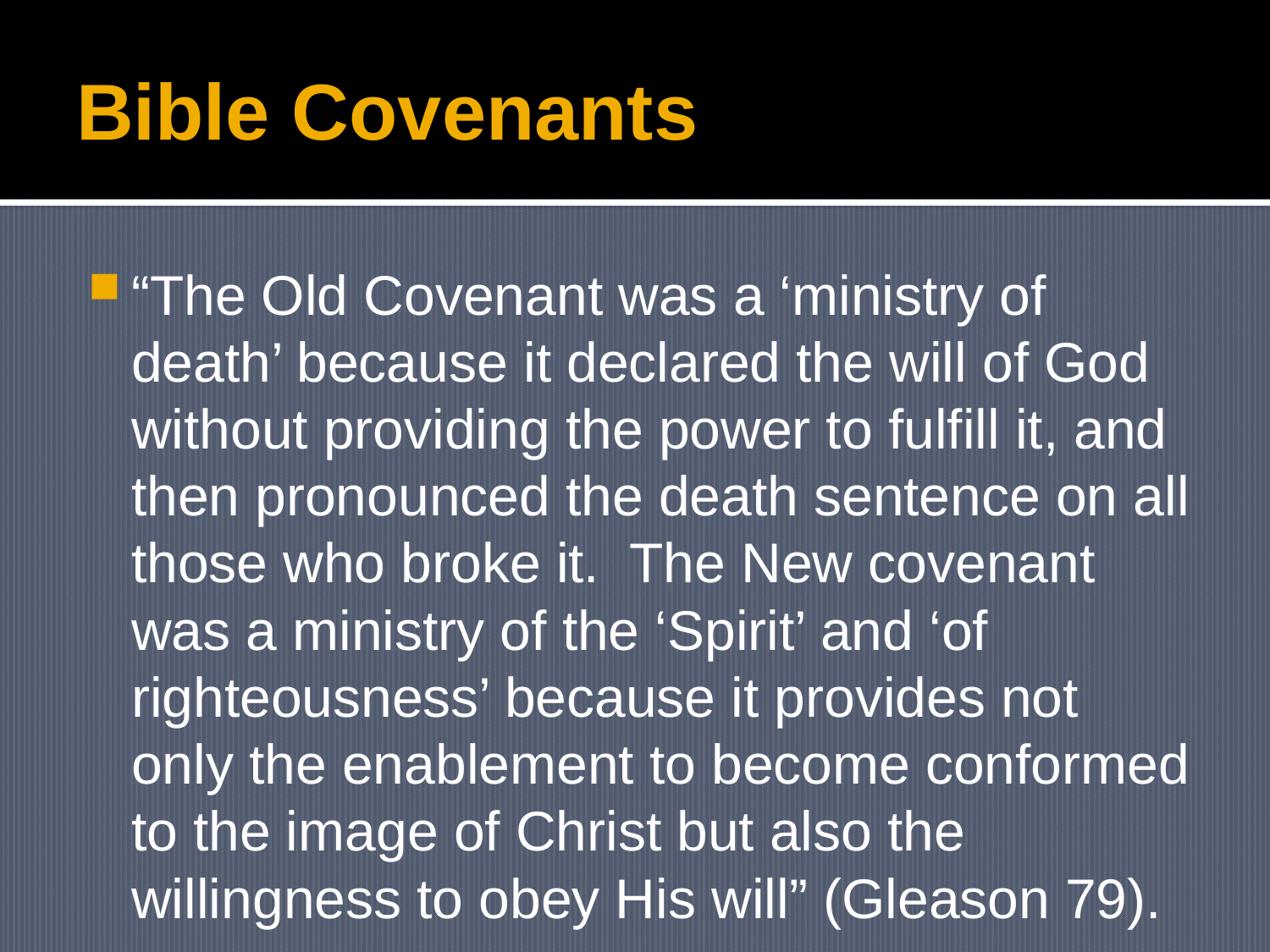

# Bible Covenants
“The Old Covenant was a ‘ministry of death’ because it declared the will of God without providing the power to fulfill it, and then pronounced the death sentence on all those who broke it.  The New covenant was a ministry of the ‘Spirit’ and ‘of righteousness’ because it provides not only the enablement to become conformed to the image of Christ but also the willingness to obey His will” (Gleason 79).